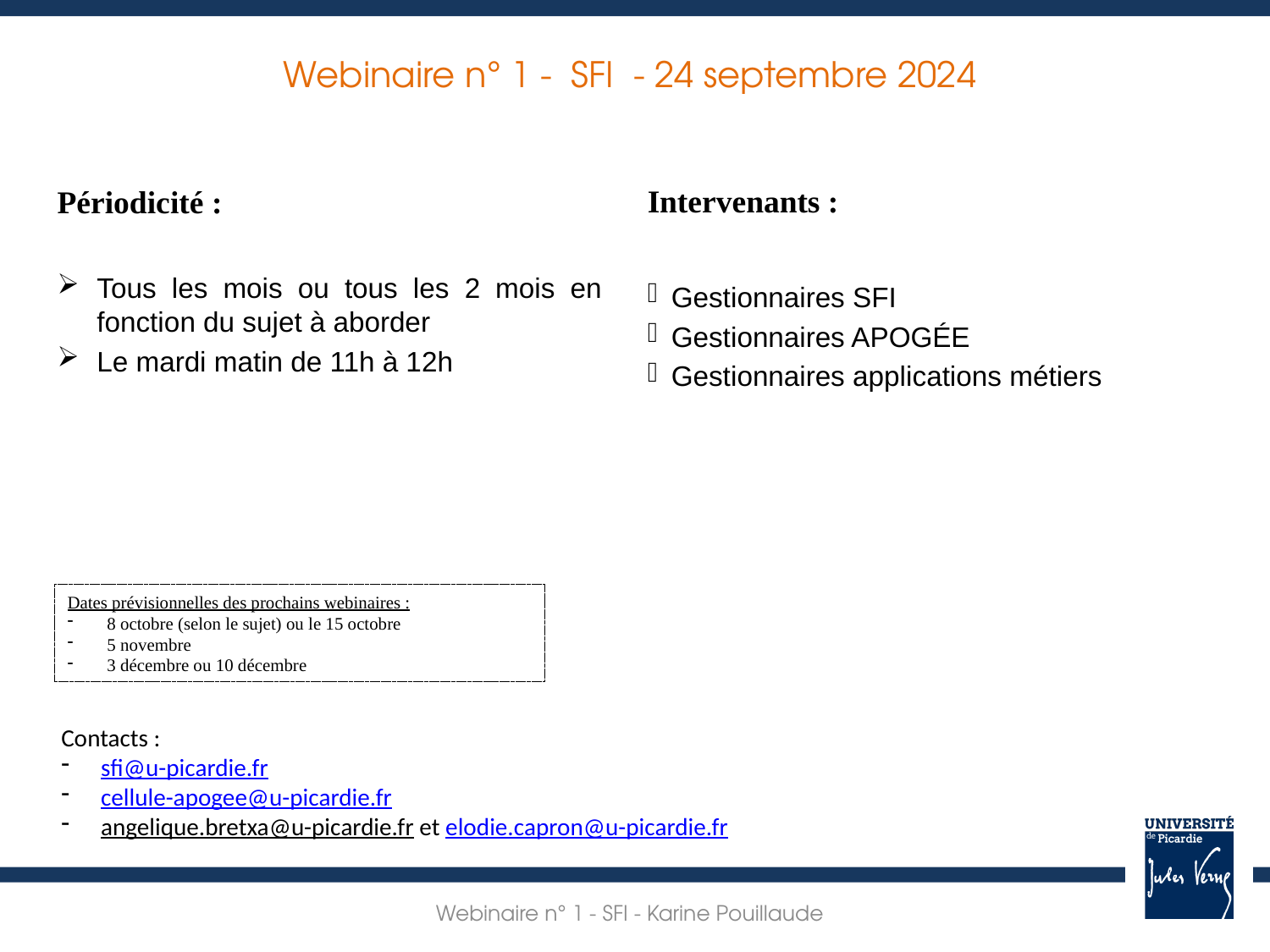

# Webinaire n° 1 -  SFI  - 24 septembre 2024
Intervenants :

Gestionnaires SFI
Gestionnaires APOGÉE
Gestionnaires applications métiers
Périodicité :

Tous les mois ou tous les 2 mois en fonction du sujet à aborder
Le mardi matin de 11h à 12h

Dates prévisionnelles des prochains webinaires :
8 octobre (selon le sujet) ou le 15 octobre
5 novembre
3 décembre ou 10 décembre
Contacts :
sfi@u-picardie.fr
cellule-apogee@u-picardie.fr
angelique.bretxa@u-picardie.fr et elodie.capron@u-picardie.fr

Webinaire n° 1 - SFI - Karine Pouillaude